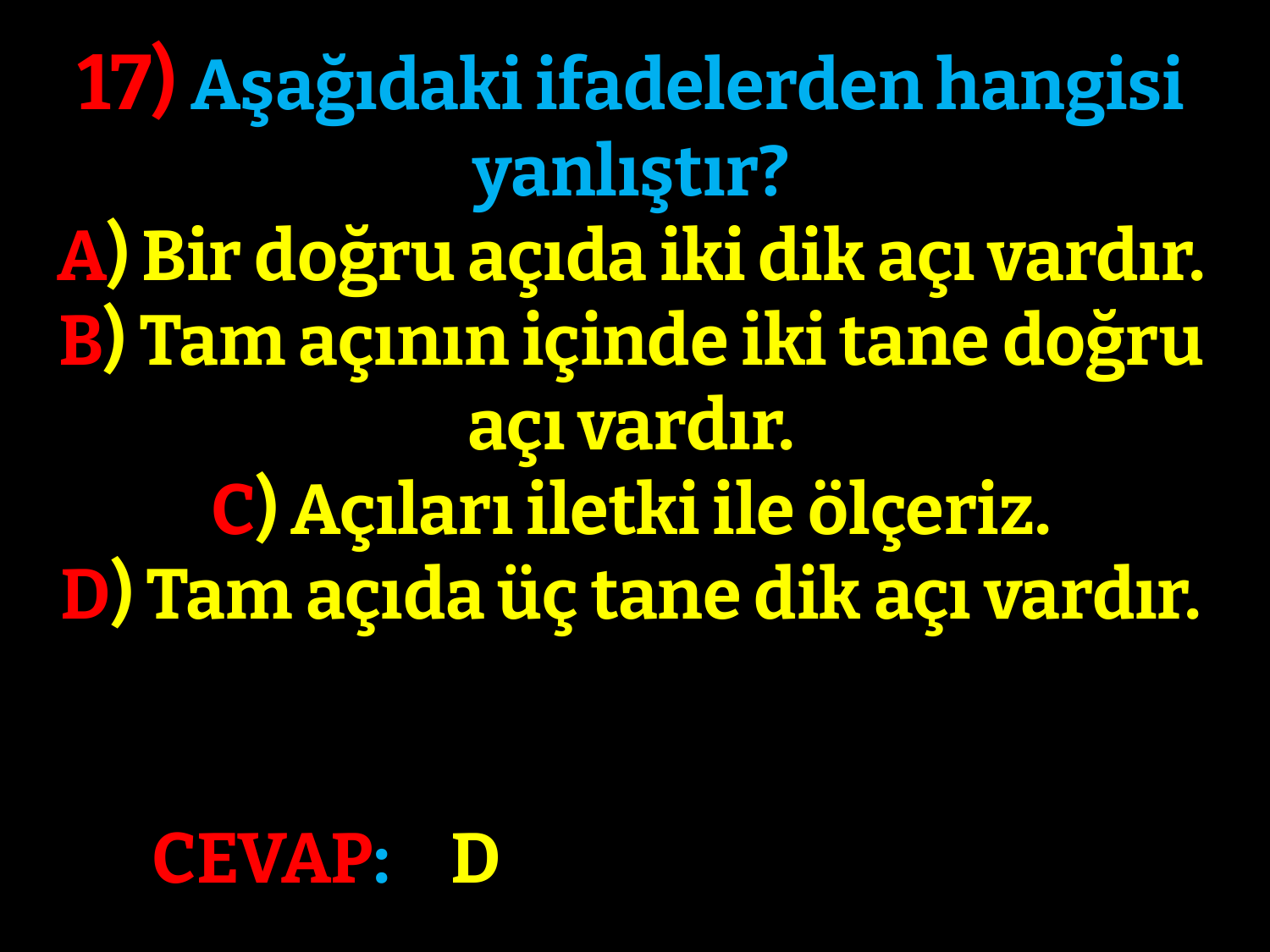

17) Aşağıdaki ifadelerden hangisi yanlıştır?
A) Bir doğru açıda iki dik açı vardır.
B) Tam açının içinde iki tane doğru açı vardır.
C) Açıları iletki ile ölçeriz.
D) Tam açıda üç tane dik açı vardır.

#
CEVAP:
D